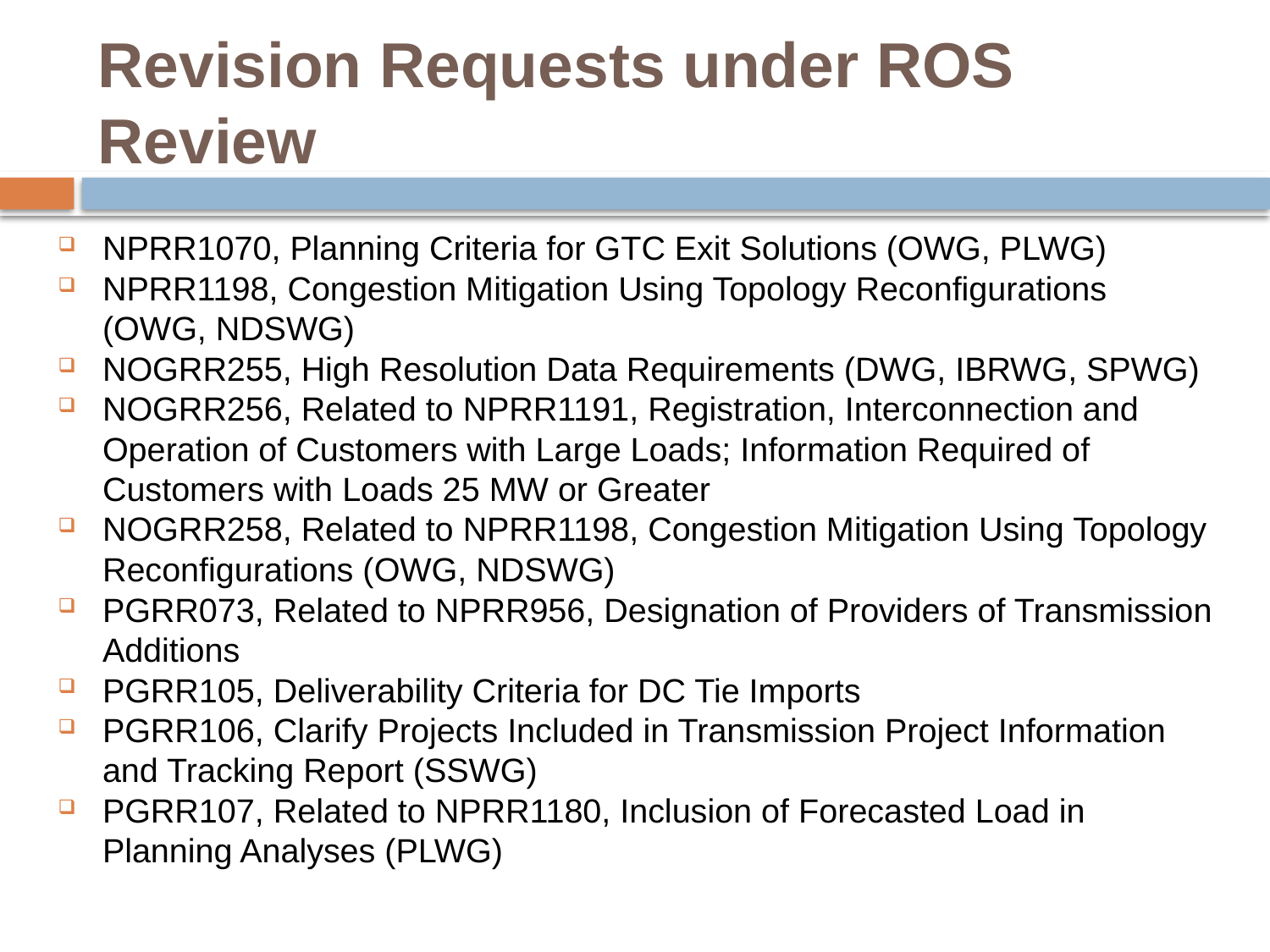

# Revision Requests under ROS Review
NPRR1070, Planning Criteria for GTC Exit Solutions (OWG, PLWG)
NPRR1198, Congestion Mitigation Using Topology Reconfigurations (OWG, NDSWG)
NOGRR255, High Resolution Data Requirements (DWG, IBRWG, SPWG)
NOGRR256, Related to NPRR1191, Registration, Interconnection and Operation of Customers with Large Loads; Information Required of Customers with Loads 25 MW or Greater
NOGRR258, Related to NPRR1198, Congestion Mitigation Using Topology Reconfigurations (OWG, NDSWG)
PGRR073, Related to NPRR956, Designation of Providers of Transmission Additions
PGRR105, Deliverability Criteria for DC Tie Imports
PGRR106, Clarify Projects Included in Transmission Project Information and Tracking Report (SSWG)
PGRR107, Related to NPRR1180, Inclusion of Forecasted Load in Planning Analyses (PLWG)